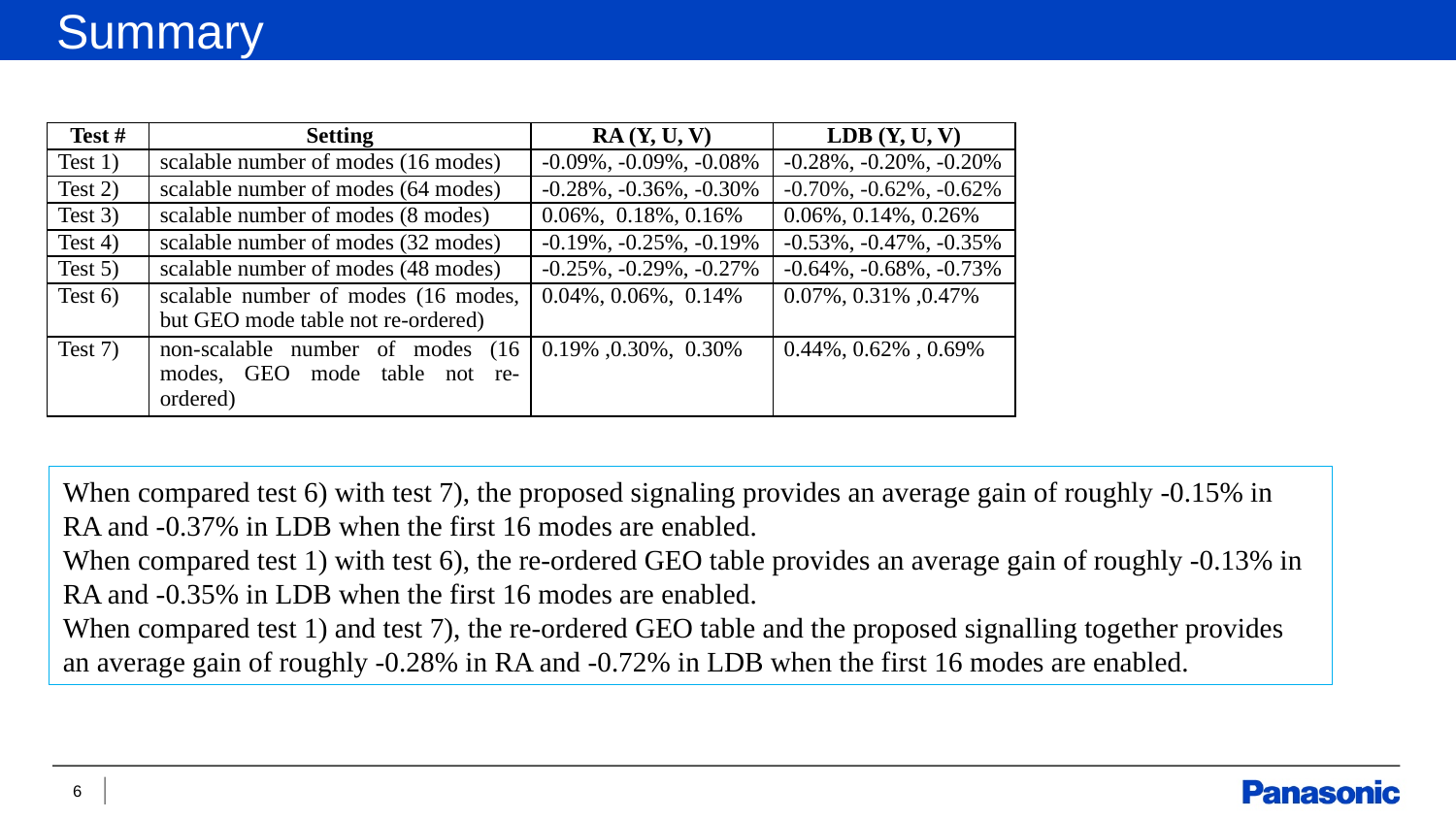

Summary
| Test # | Setting | RA (Y, U, V) | LDB (Y, U, V) |
| --- | --- | --- | --- |
| Test 1) | scalable number of modes (16 modes) | -0.09%, -0.09%, -0.08% | -0.28%, -0.20%, -0.20% |
| Test 2) | scalable number of modes (64 modes) | -0.28%, -0.36%, -0.30% | -0.70%, -0.62%, -0.62% |
| Test 3) | scalable number of modes (8 modes) | 0.06%, 0.18%, 0.16% | 0.06%, 0.14%, 0.26% |
| Test 4) | scalable number of modes (32 modes) | -0.19%, -0.25%, -0.19% | -0.53%, -0.47%, -0.35% |
| Test 5) | scalable number of modes (48 modes) | -0.25%, -0.29%, -0.27% | -0.64%, -0.68%, -0.73% |
| Test 6) | scalable number of modes (16 modes, but GEO mode table not re-ordered) | 0.04%, 0.06%, 0.14% | 0.07%, 0.31% ,0.47% |
| Test 7) | non-scalable number of modes (16 modes, GEO mode table not re-ordered) | 0.19% ,0.30%, 0.30% | 0.44%, 0.62% , 0.69% |
When compared test 6) with test 7), the proposed signaling provides an average gain of roughly -0.15% in RA and -0.37% in LDB when the first 16 modes are enabled.
When compared test 1) with test 6), the re-ordered GEO table provides an average gain of roughly -0.13% in RA and -0.35% in LDB when the first 16 modes are enabled.
When compared test 1) and test 7), the re-ordered GEO table and the proposed signalling together provides an average gain of roughly -0.28% in RA and -0.72% in LDB when the first 16 modes are enabled.